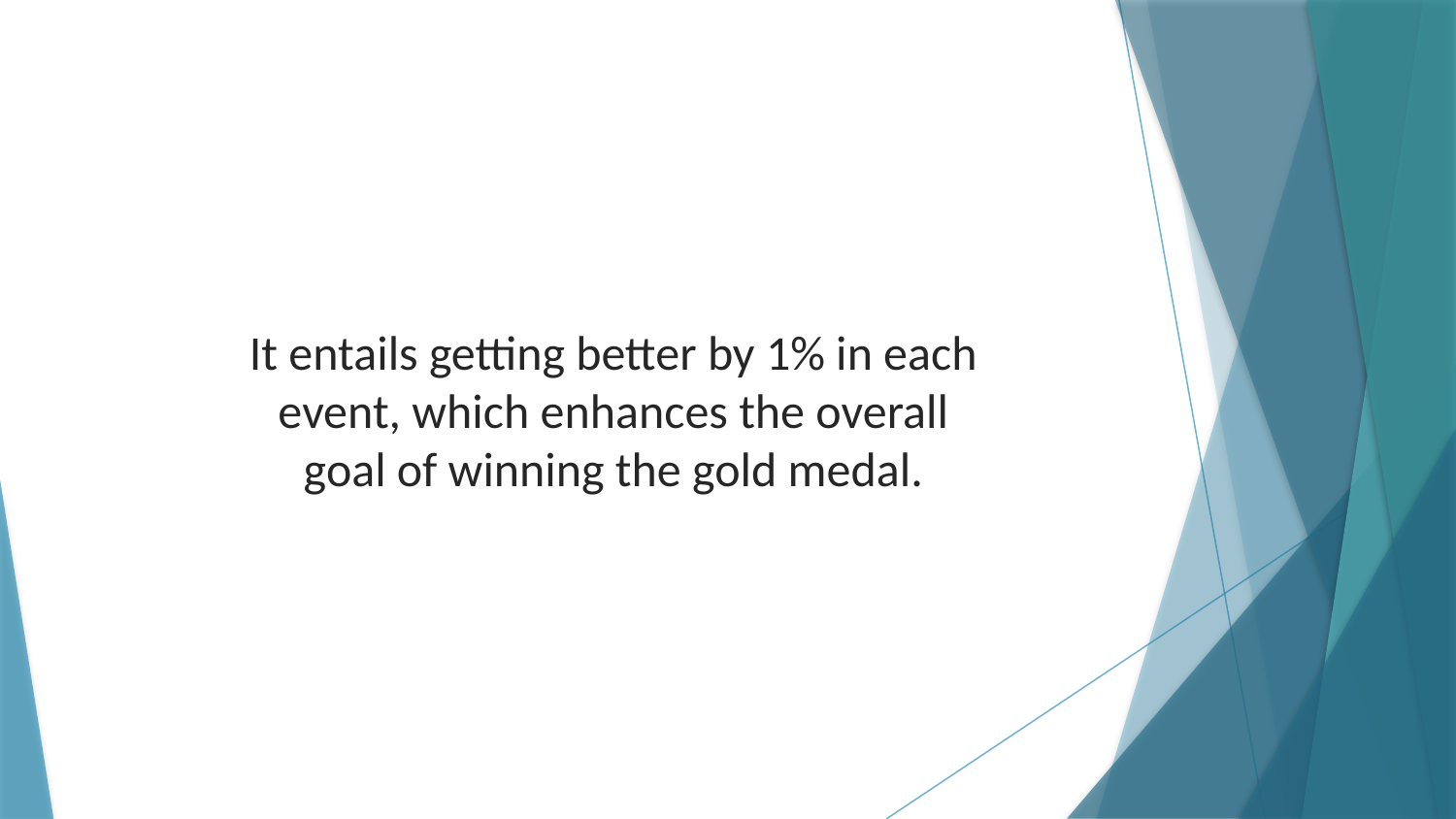

It entails getting better by 1% in each event, which enhances the overall goal of winning the gold medal.